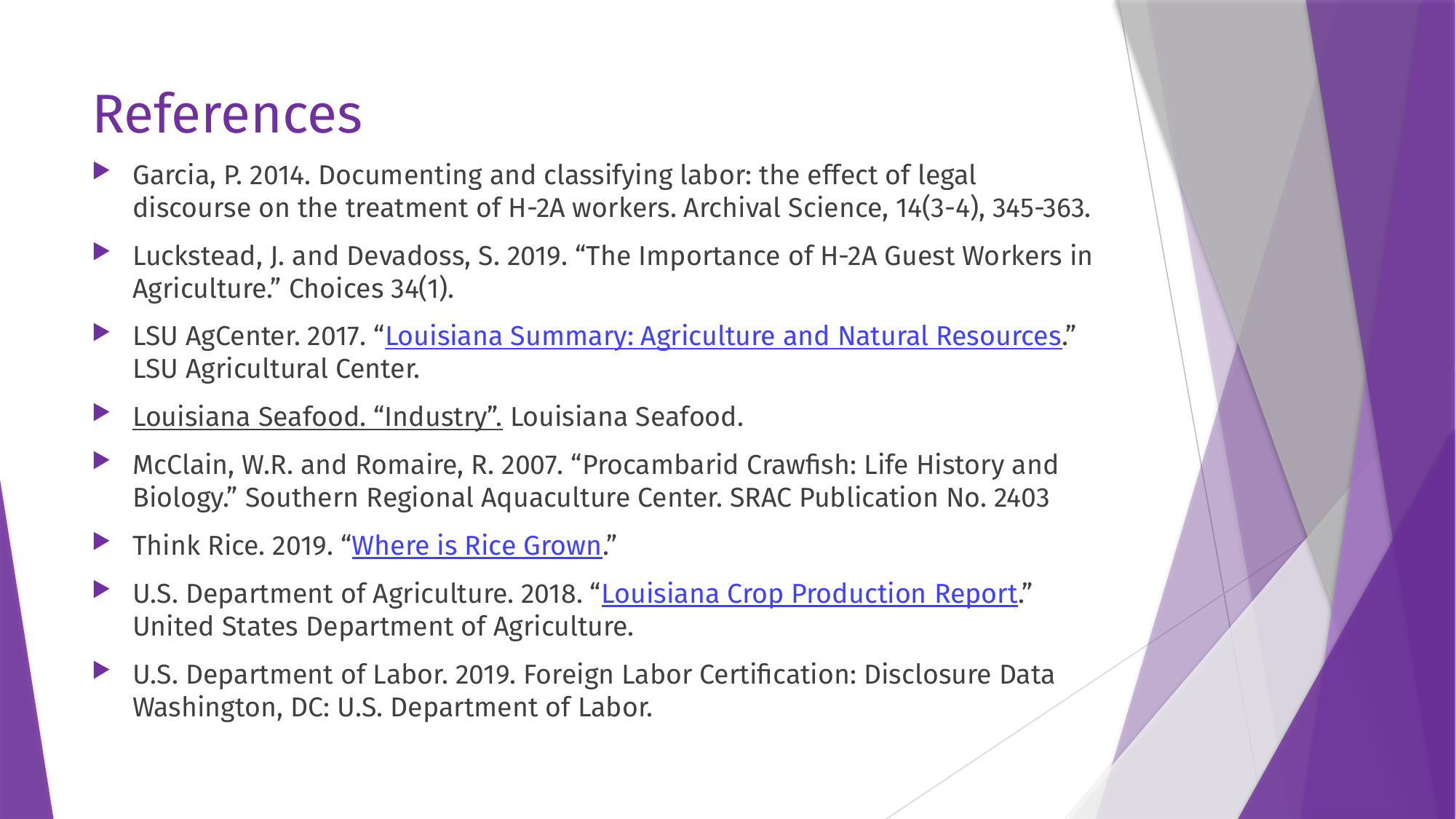

# References
Garcia, P. 2014. Documenting and classifying labor: the effect of legal discourse on the treatment of H-2A workers. Archival Science, 14(3-4), 345-363.
Luckstead, J. and Devadoss, S. 2019. “The Importance of H-2A Guest Workers in Agriculture.” Choices 34(1).
LSU AgCenter. 2017. “Louisiana Summary: Agriculture and Natural Resources.” LSU Agricultural Center.
Louisiana Seafood. “Industry”. Louisiana Seafood.
McClain, W.R. and Romaire, R. 2007. “Procambarid Crawfish: Life History and Biology.” Southern Regional Aquaculture Center. SRAC Publication No. 2403
Think Rice. 2019. “Where is Rice Grown.”
U.S. Department of Agriculture. 2018. “Louisiana Crop Production Report.” United States Department of Agriculture.
U.S. Department of Labor. 2019. Foreign Labor Certification: Disclosure Data Washington, DC: U.S. Department of Labor.